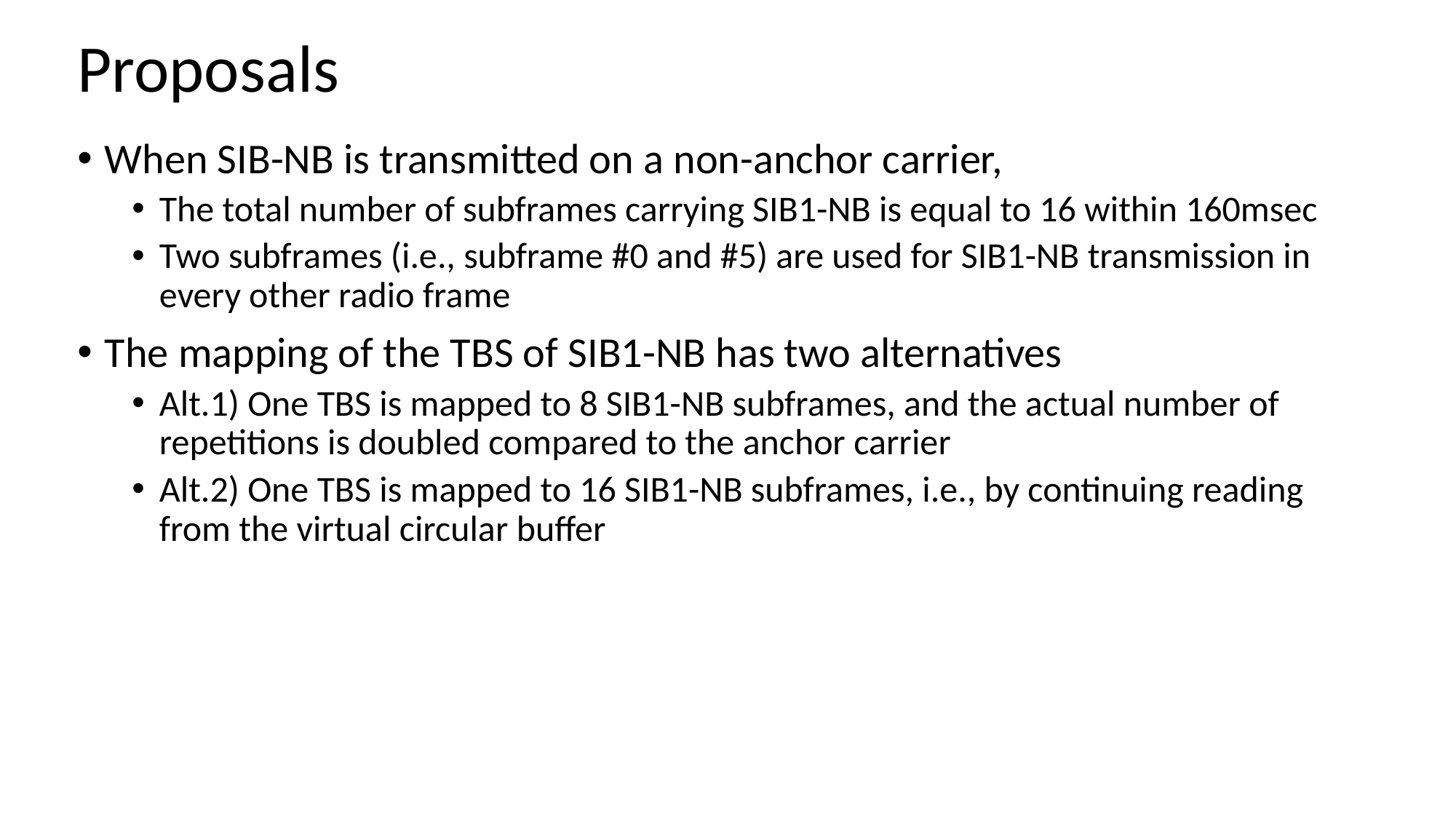

# Proposals
When SIB-NB is transmitted on a non-anchor carrier,
The total number of subframes carrying SIB1-NB is equal to 16 within 160msec
Two subframes (i.e., subframe #0 and #5) are used for SIB1-NB transmission in every other radio frame
The mapping of the TBS of SIB1-NB has two alternatives
Alt.1) One TBS is mapped to 8 SIB1-NB subframes, and the actual number of repetitions is doubled compared to the anchor carrier
Alt.2) One TBS is mapped to 16 SIB1-NB subframes, i.e., by continuing reading from the virtual circular buffer